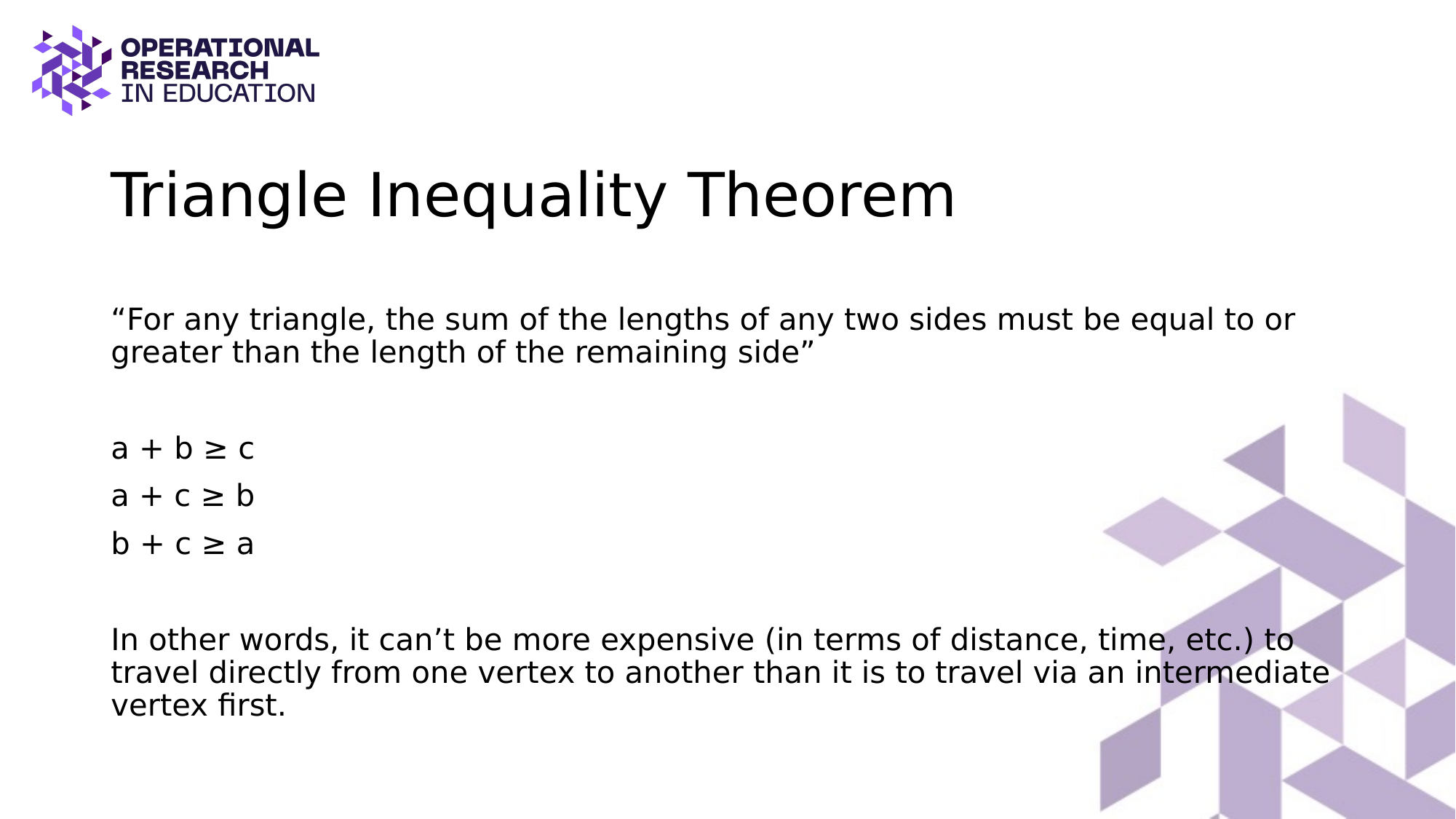

# Triangle Inequality Theorem
“For any triangle, the sum of the lengths of any two sides must be equal to or greater than the length of the remaining side”

a + b ≥ c
a + c ≥ b
b + c ≥ a

In other words, it can’t be more expensive (in terms of distance, time, etc.) to travel directly from one vertex to another than it is to travel via an intermediate vertex first.